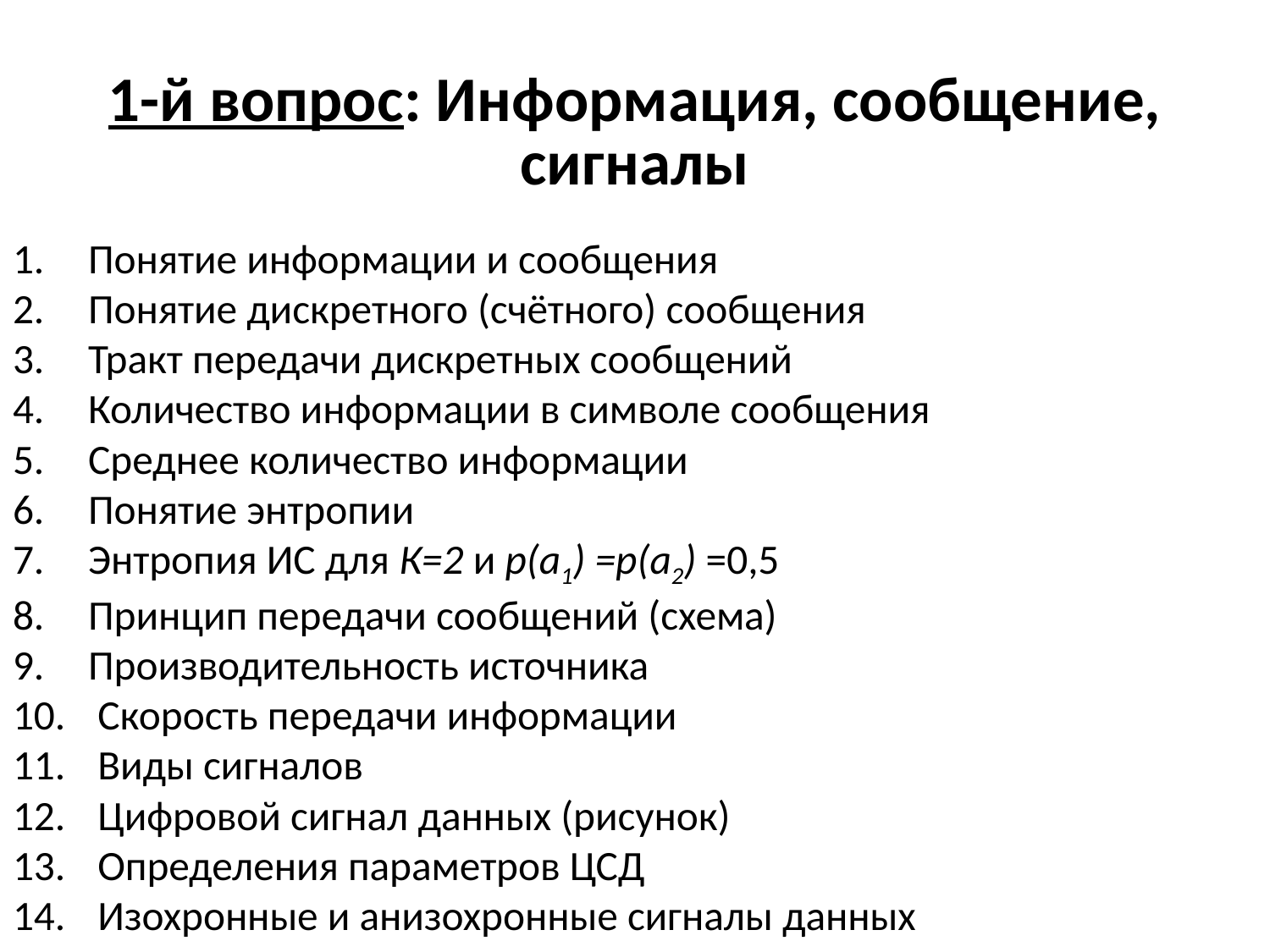

# 1-й вопрос: Информация, сообщение, сигналы
Понятие информации и сообщения
Понятие дискретного (счётного) сообщения
Тракт передачи дискретных сообщений
Количество информации в символе сообщения
Среднее количество информации
Понятие энтропии
Энтропия ИС для К=2 и р(а1) =р(а2) =0,5
Принцип передачи сообщений (схема)
Производительность источника
 Скорость передачи информации
 Виды сигналов
 Цифровой сигнал данных (рисунок)
 Определения параметров ЦСД
 Изохронные и анизохронные сигналы данных